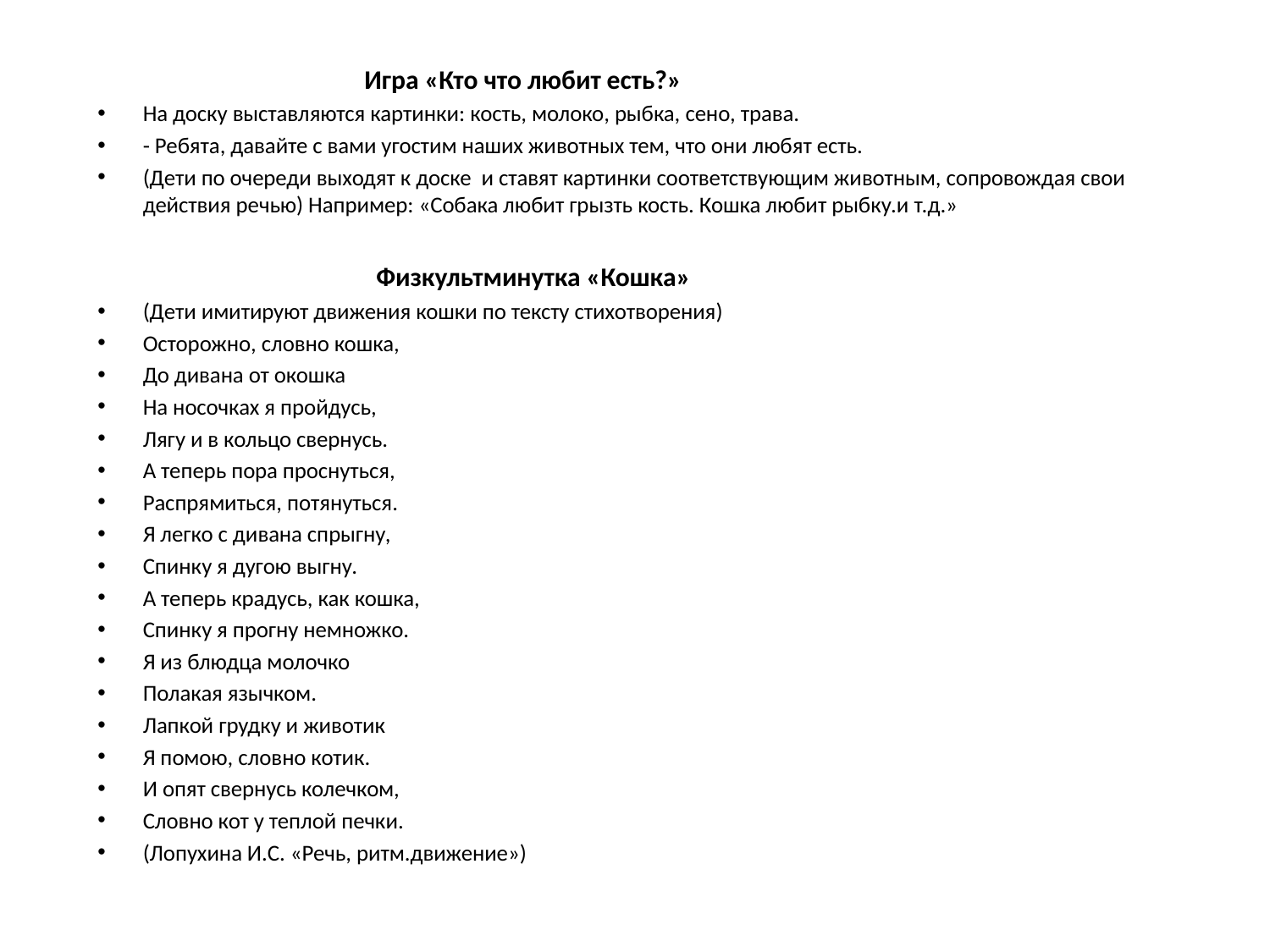

Игра «Кто что любит есть?»
На доску выставляются картинки: кость, молоко, рыбка, сено, трава.
- Ребята, давайте с вами угостим наших животных тем, что они любят есть.
(Дети по очереди выходят к доске  и ставят картинки соответствующим животным, сопровождая свои действия речью) Например: «Собака любит грызть кость. Кошка любит рыбку.и т.д.»

                                               Физкультминутка «Кошка»
(Дети имитируют движения кошки по тексту стихотворения)
Осторожно, словно кошка,
До дивана от окошка
На носочках я пройдусь,
Лягу и в кольцо свернусь.
А теперь пора проснуться,
Распрямиться, потянуться.
Я легко с дивана спрыгну,
Спинку я дугою выгну.
А теперь крадусь, как кошка,
Спинку я прогну немножко.
Я из блюдца молочко
Полакая язычком.
Лапкой грудку и животик
Я помою, словно котик.
И опят свернусь колечком,
Словно кот у теплой печки.
(Лопухина И.С. «Речь, ритм.движение»)